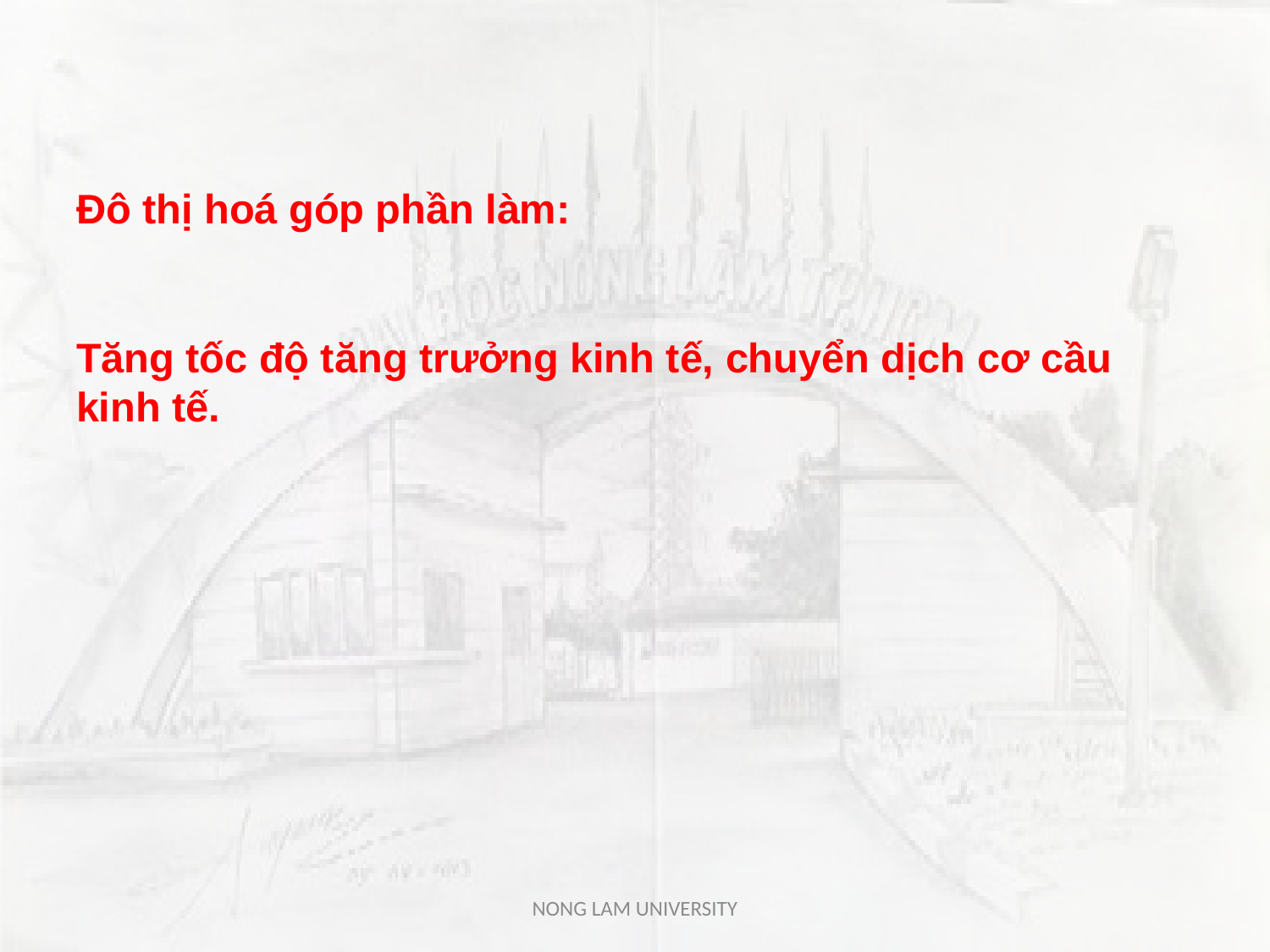

# Đô thị hoá góp phần làm: Tăng tốc độ tăng trưởng kinh tế, chuyển dịch cơ cầu kinh tế.

NONG LAM UNIVERSITY